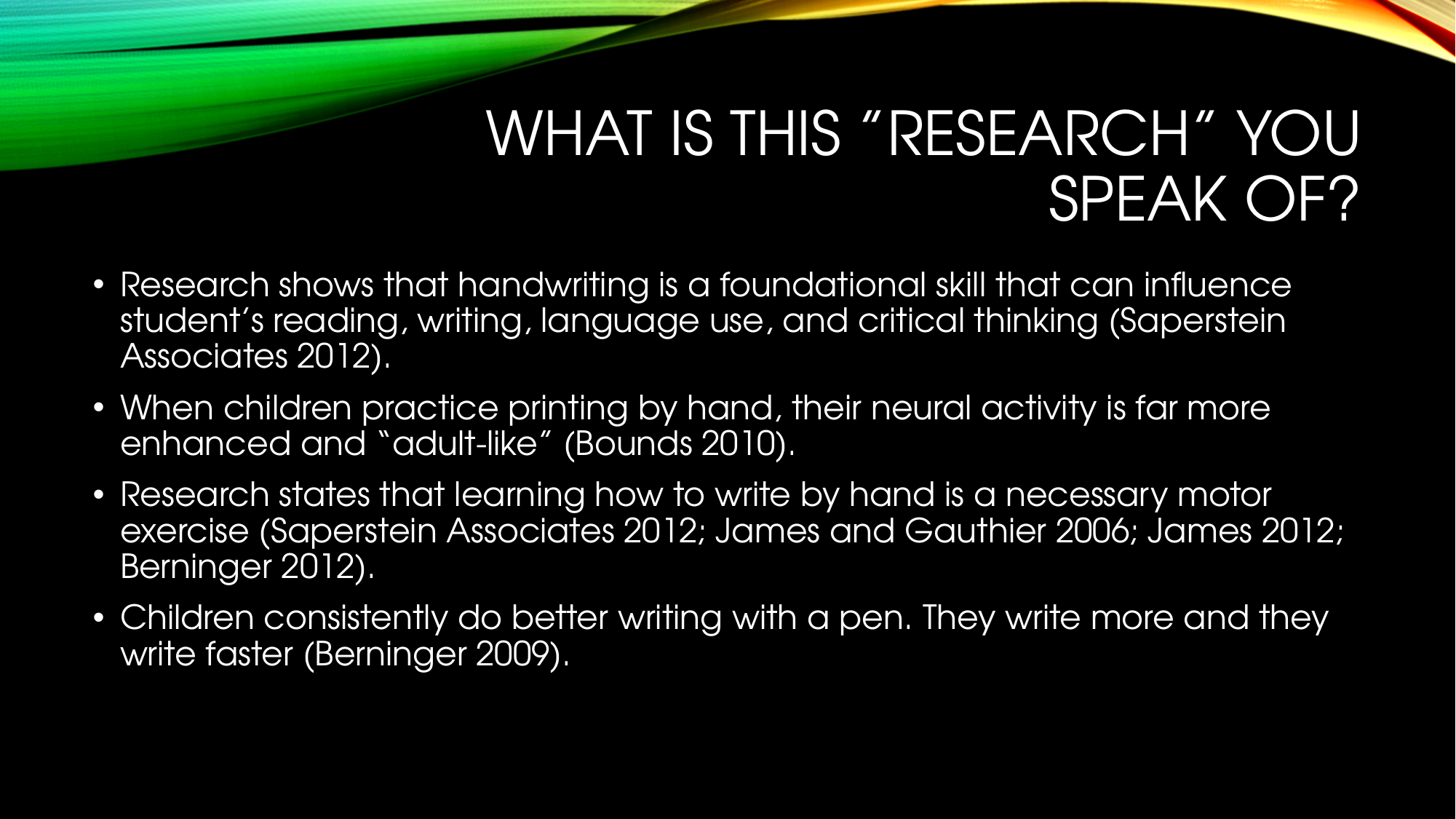

# What is this ”research” you speak of?
Research shows that handwriting is a foundational skill that can influence student’s reading, writing, language use, and critical thinking (Saperstein Associates 2012).
When children practice printing by hand, their neural activity is far more enhanced and “adult-like” (Bounds 2010).
Research states that learning how to write by hand is a necessary motor exercise (Saperstein Associates 2012; James and Gauthier 2006; James 2012; Berninger 2012).
Children consistently do better writing with a pen. They write more and they write faster (Berninger 2009).